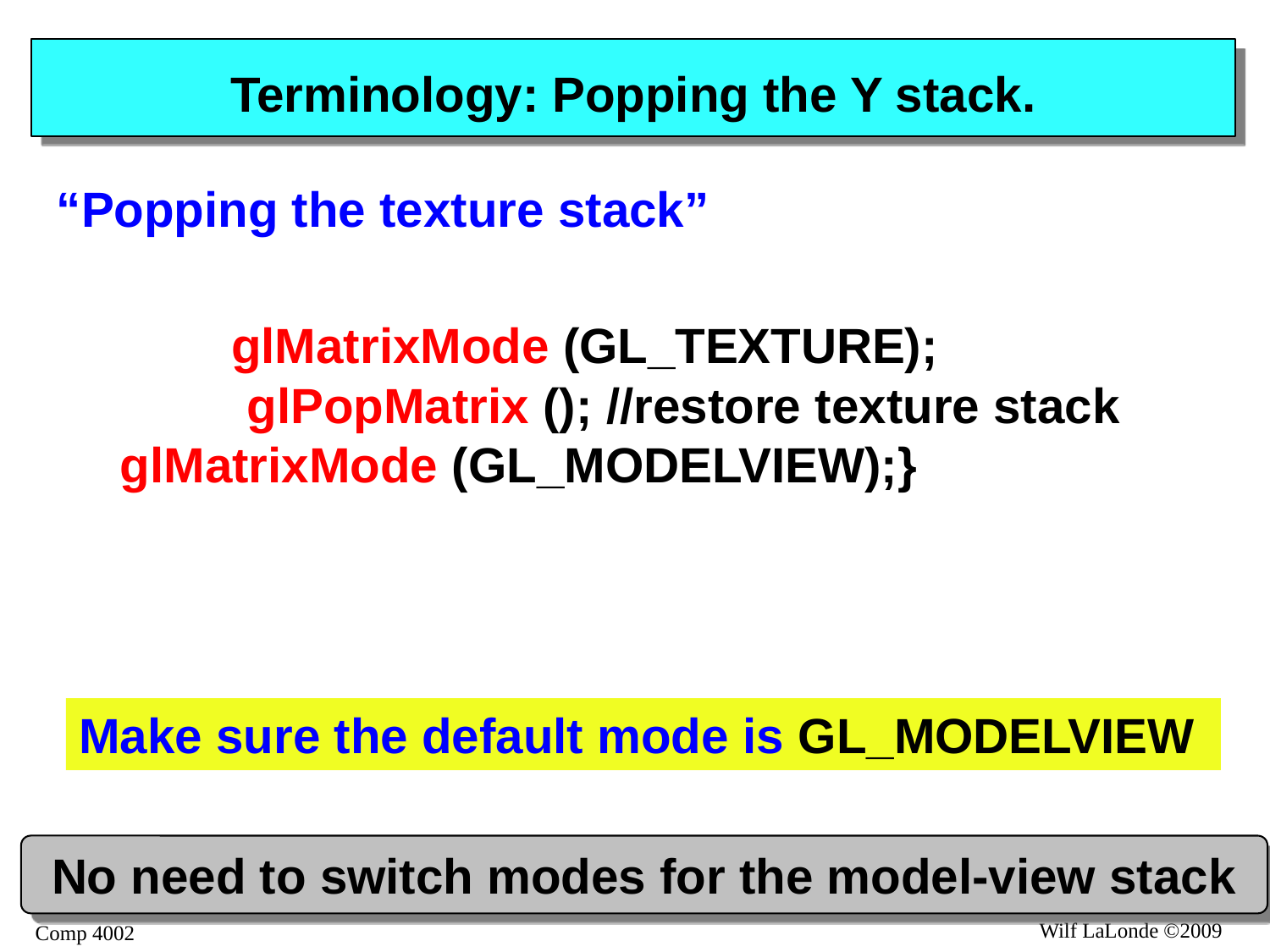

# Terminology: Popping the Y stack.
“Popping the texture stack”

		glMatrixMode (GL_TEXTURE);
	glPopMatrix (); //restore texture stack
glMatrixMode (GL_MODELVIEW);}
Make sure the default mode is GL_MODELVIEW
No need to switch modes for the model-view stack